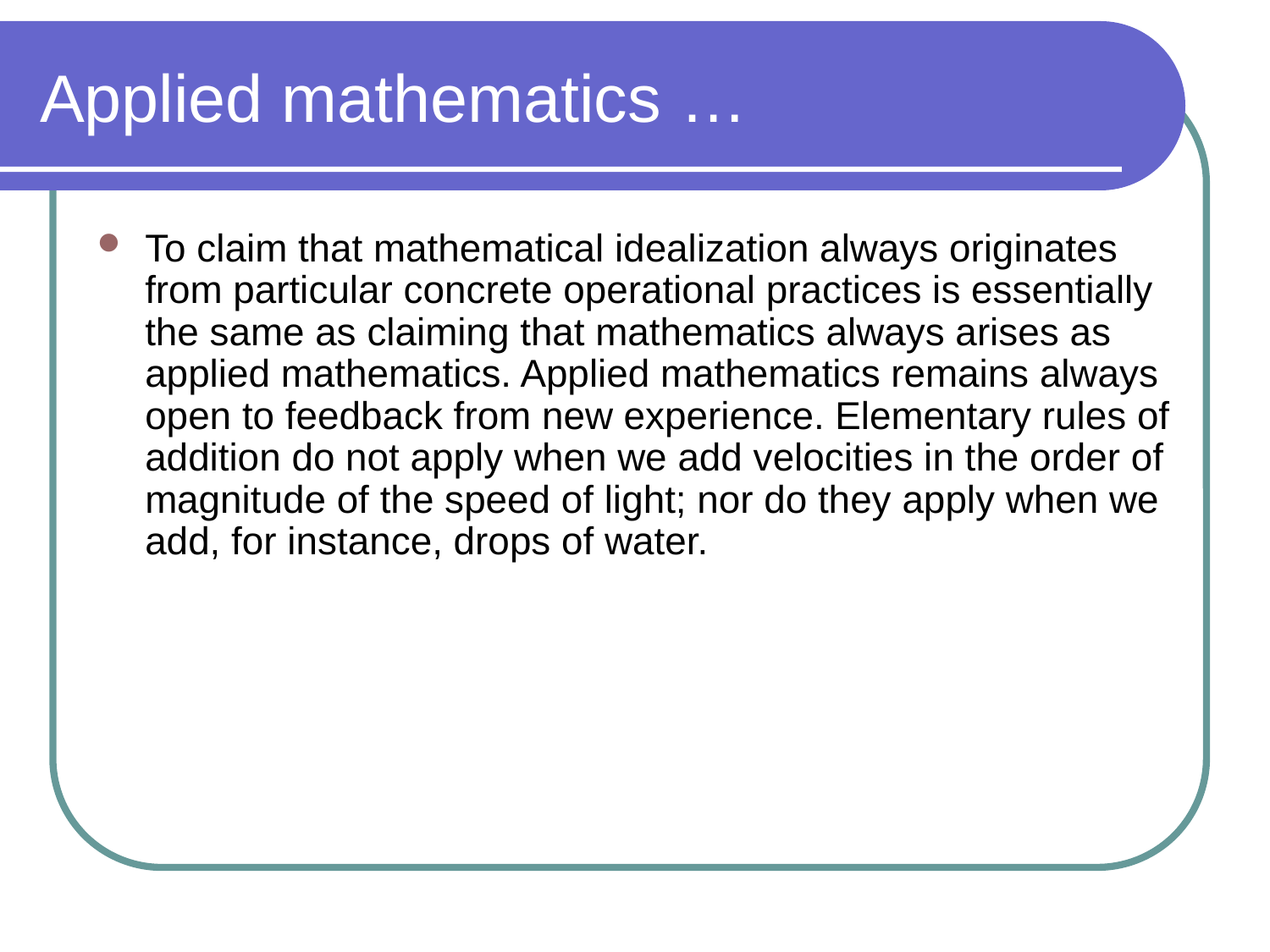

# Applied mathematics …
To claim that mathematical idealization always originates from particular concrete operational practices is essentially the same as claiming that mathematics always arises as applied mathematics. Applied mathematics remains always open to feedback from new experience. Elementary rules of addition do not apply when we add velocities in the order of magnitude of the speed of light; nor do they apply when we add, for instance, drops of water.